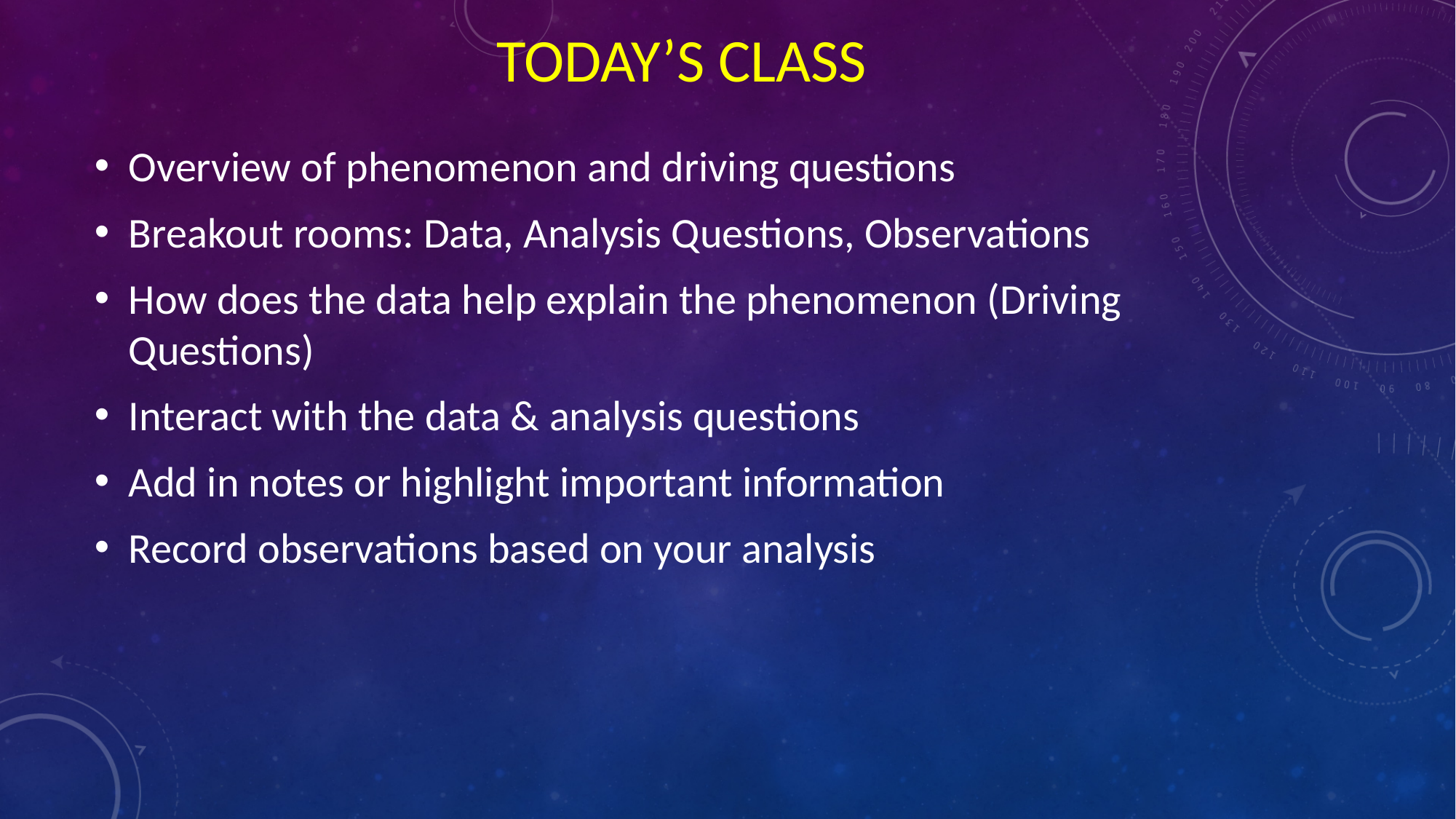

# Today’s Class
Overview of phenomenon and driving questions
Breakout rooms: Data, Analysis Questions, Observations
How does the data help explain the phenomenon (Driving Questions)
Interact with the data & analysis questions
Add in notes or highlight important information
Record observations based on your analysis